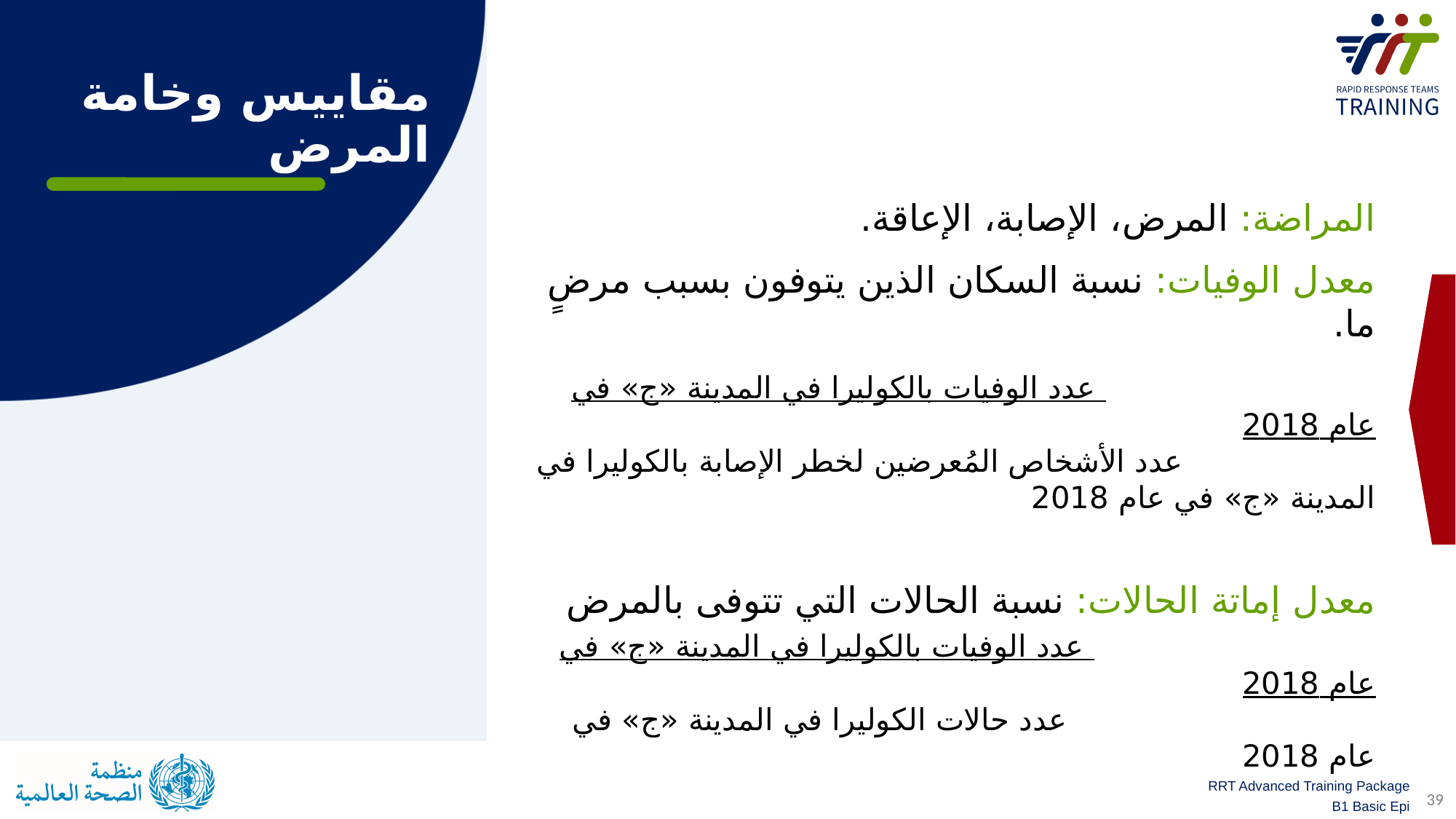

مقاييس وخامة المرض

المراضة: المرض، الإصابة، الإعاقة.
معدل الوفيات: نسبة السكان الذين يتوفون بسبب مرضٍ ما.
                        عدد الوفيات بالكوليرا في المدينة «ج» في عام 2018
                    عدد الأشخاص المُعرضين لخطر الإصابة بالكوليرا في المدينة «ج» في عام 2018

معدل إماتة الحالات: نسبة الحالات التي تتوفى بالمرض
                         عدد الوفيات بالكوليرا في المدينة «ج» في عام 2018
                                عدد حالات الكوليرا في المدينة «ج» في عام 2018